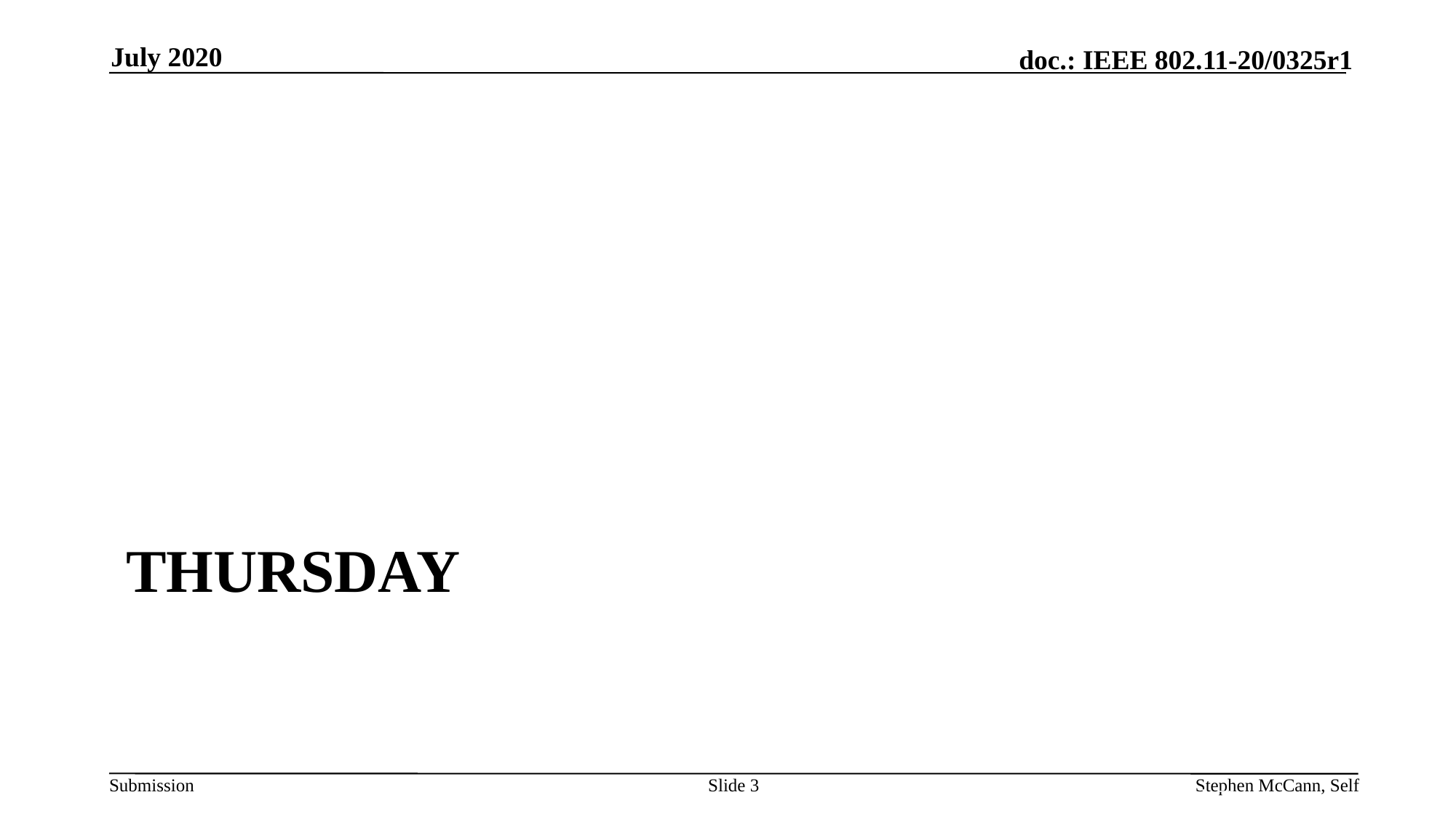

July 2020

# THursday
Slide 3
Stephen McCann, BlackBerry
Stephen McCann, Self